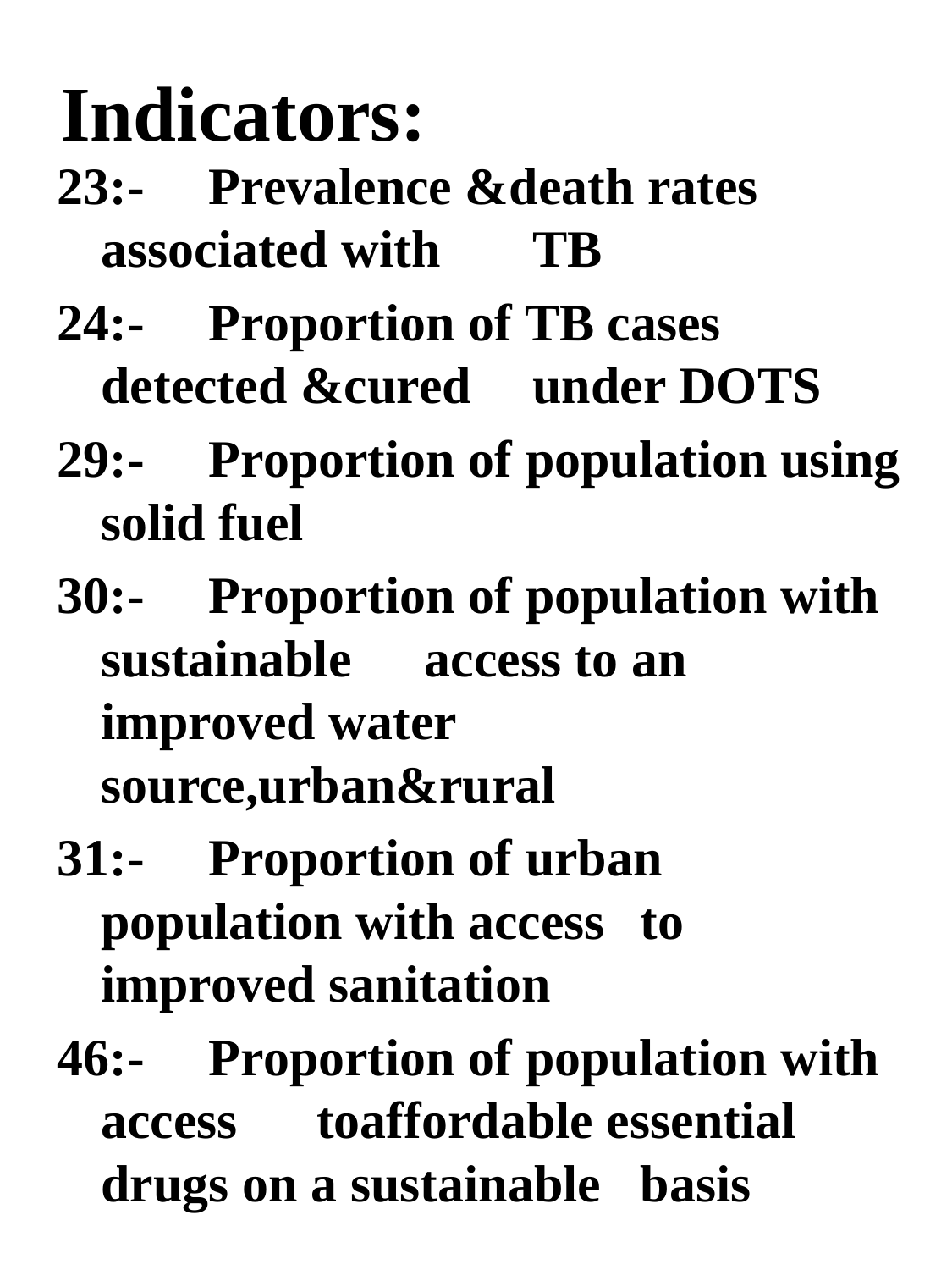

# Indicators:
23:-	Prevalence &death rates associated with 	TB
24:-	Proportion of TB cases detected &cured 	under DOTS
29:-	Proportion of population using solid fuel
30:-	Proportion of population with sustainable 	access to an improved water 	source,urban&rural
31:-	Proportion of urban population with access 	to improved sanitation
46:- 	Proportion of population with access 	toaffordable essential drugs on a sustainable 	basis